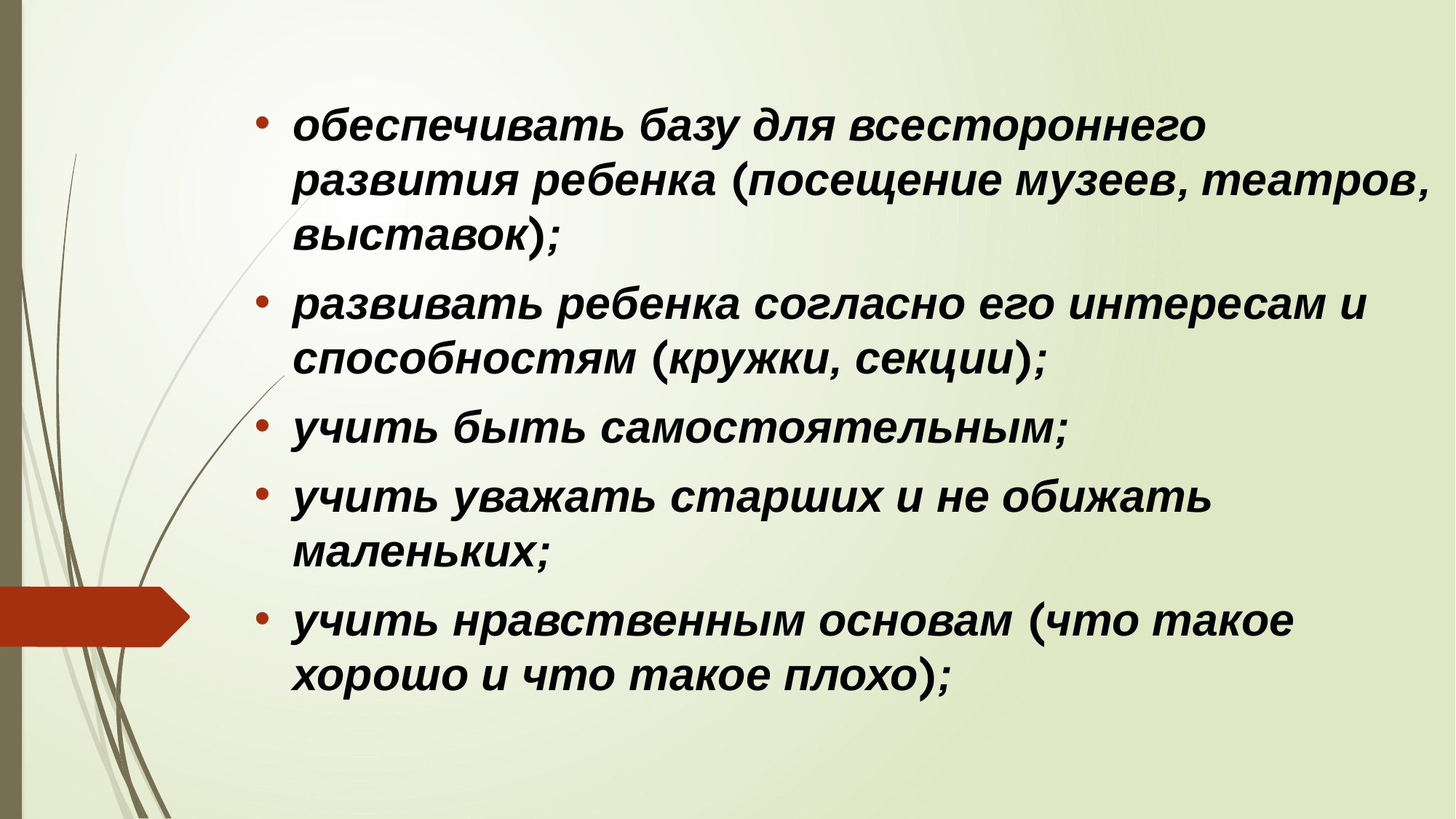

обеспечивать базу для всестороннего развития ребенка (посещение музеев, театров, выставок);
развивать ребенка согласно его интересам и способностям (кружки, секции);
учить быть самостоятельным;
учить уважать старших и не обижать маленьких;
учить нравственным основам (что такое хорошо и что такое плохо);